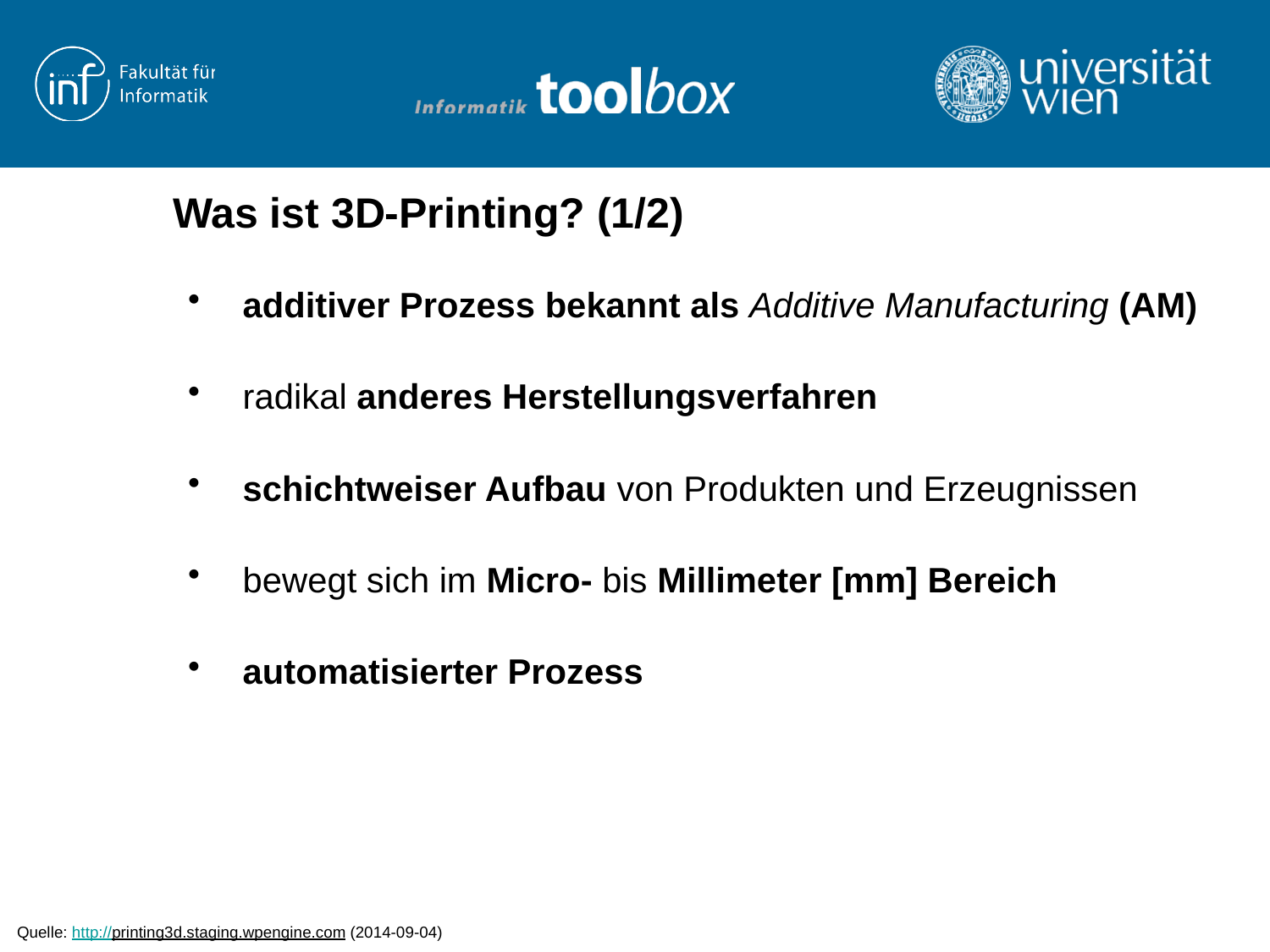

# Was ist 3D-Printing? (1/2)
 additiver Prozess bekannt als Additive Manufacturing (AM)
 radikal anderes Herstellungsverfahren
 schichtweiser Aufbau von Produkten und Erzeugnissen
 bewegt sich im Micro- bis Millimeter [mm] Bereich
 automatisierter Prozess
Quelle: http://printing3d.staging.wpengine.com (2014-09-04)